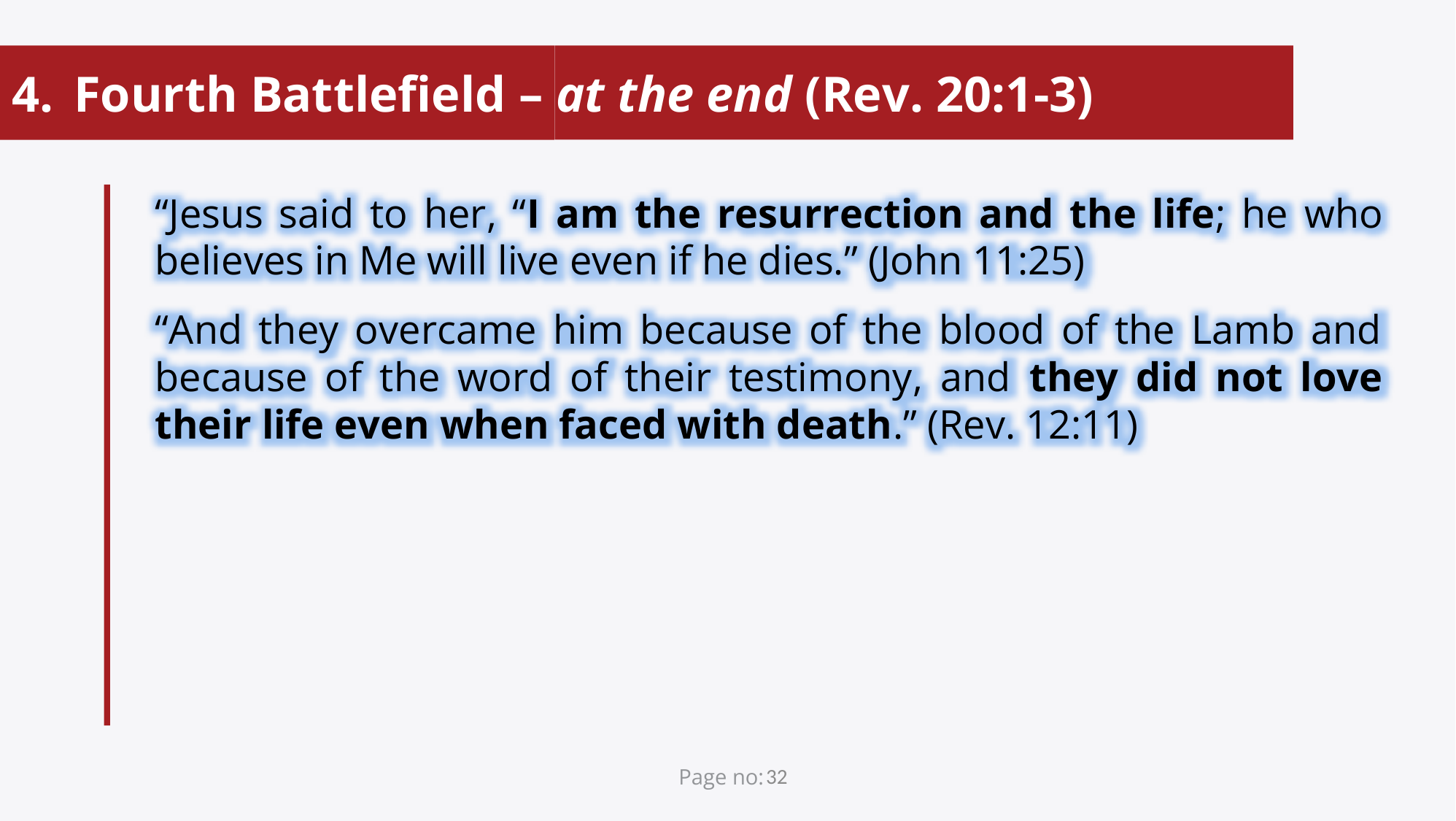

Fourth Battlefield – at the end (Rev. 20:1-3)
“Jesus said to her, “I am the resurrection and the life; he who believes in Me will live even if he dies.” (John 11:25)
“And they overcame him because of the blood of the Lamb and because of the word of their testimony, and they did not love their life even when faced with death.” (Rev. 12:11)